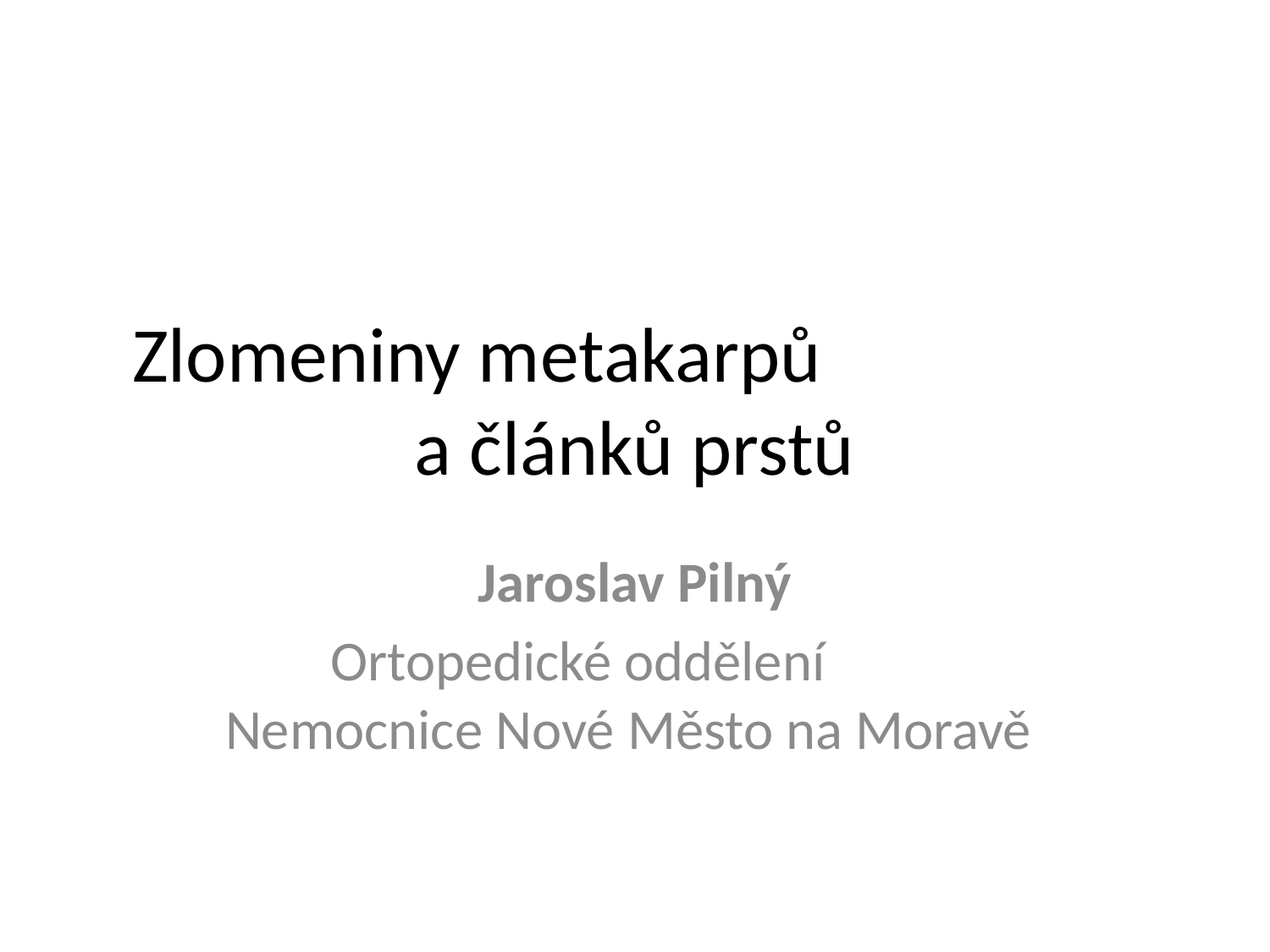

# Zlomeniny metakarpů                   a článků prstů
Jaroslav Pilný
Ortopedické oddělení          Nemocnice Nové Město na Moravě